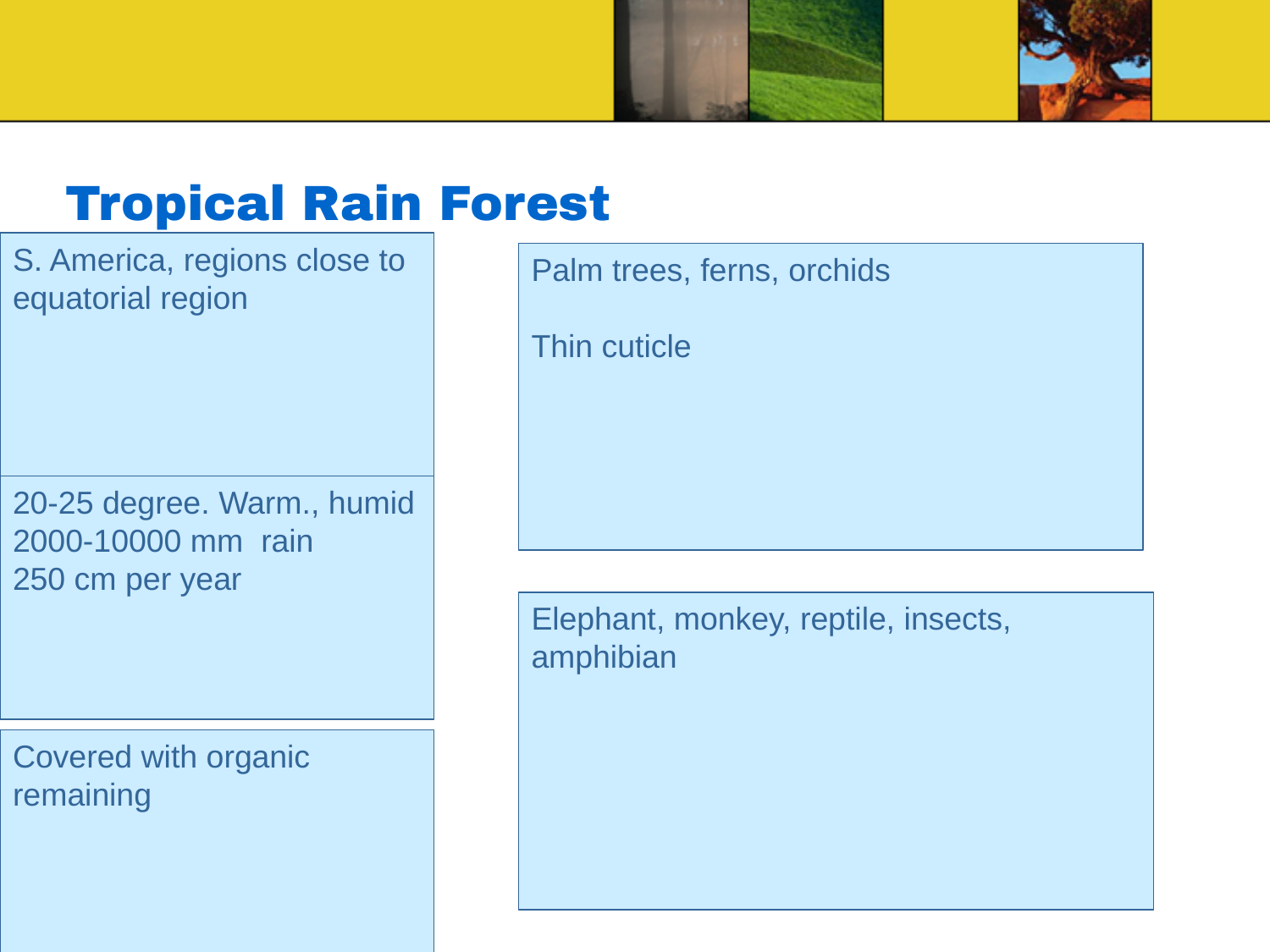

# Tropical Rain Forest
S. America, regions close to equatorial region
Palm trees, ferns, orchids

Thin cuticle

20-25 degree. Warm., humid
2000-10000 mm  rain
250 cm per year
Elephant, monkey, reptile, insects, amphibian
Covered with organic remaining